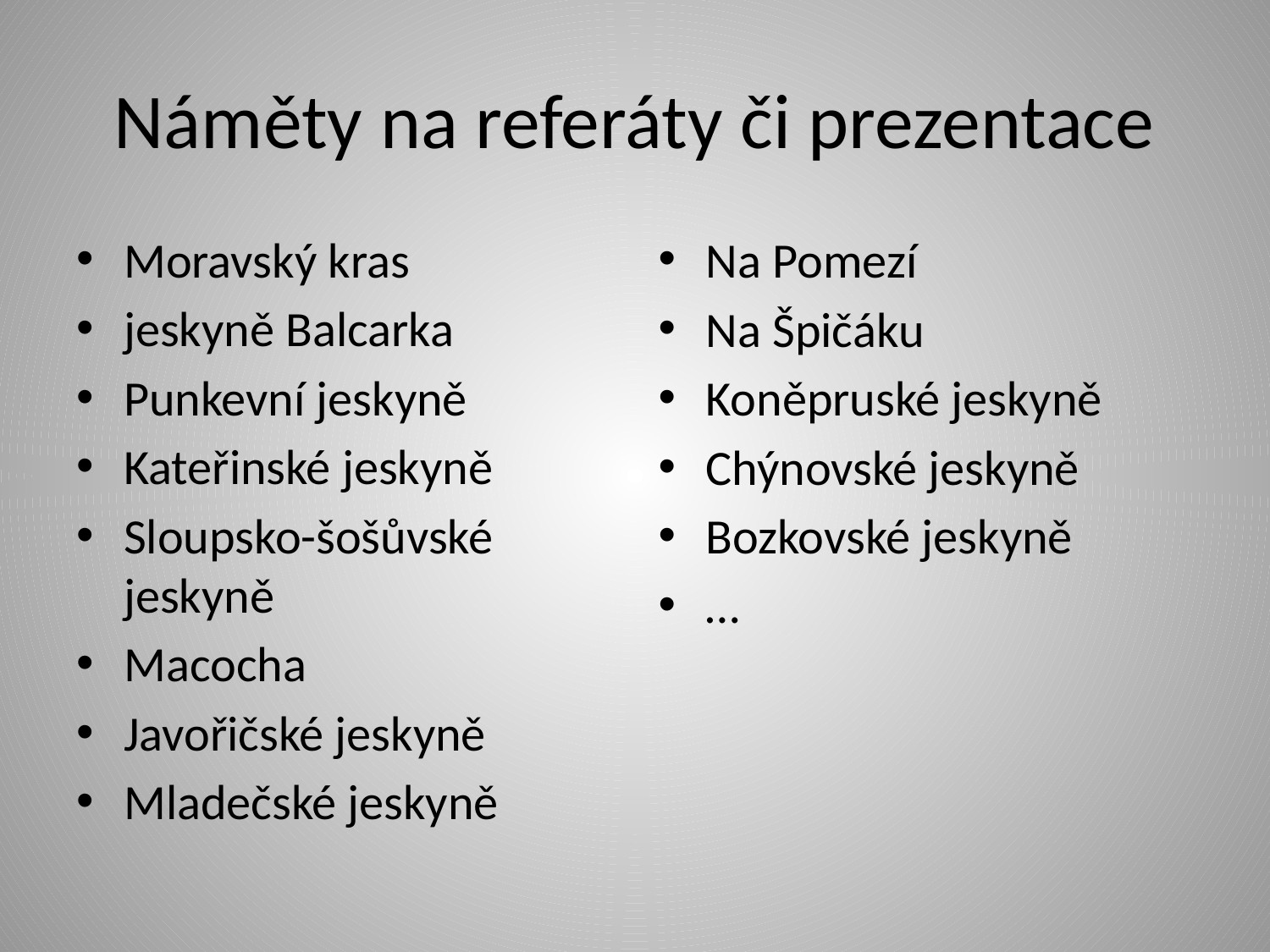

# Náměty na referáty či prezentace
Moravský kras
jeskyně Balcarka
Punkevní jeskyně
Kateřinské jeskyně
Sloupsko-šošůvské jeskyně
Macocha
Javořičské jeskyně
Mladečské jeskyně
Na Pomezí
Na Špičáku
Koněpruské jeskyně
Chýnovské jeskyně
Bozkovské jeskyně
…